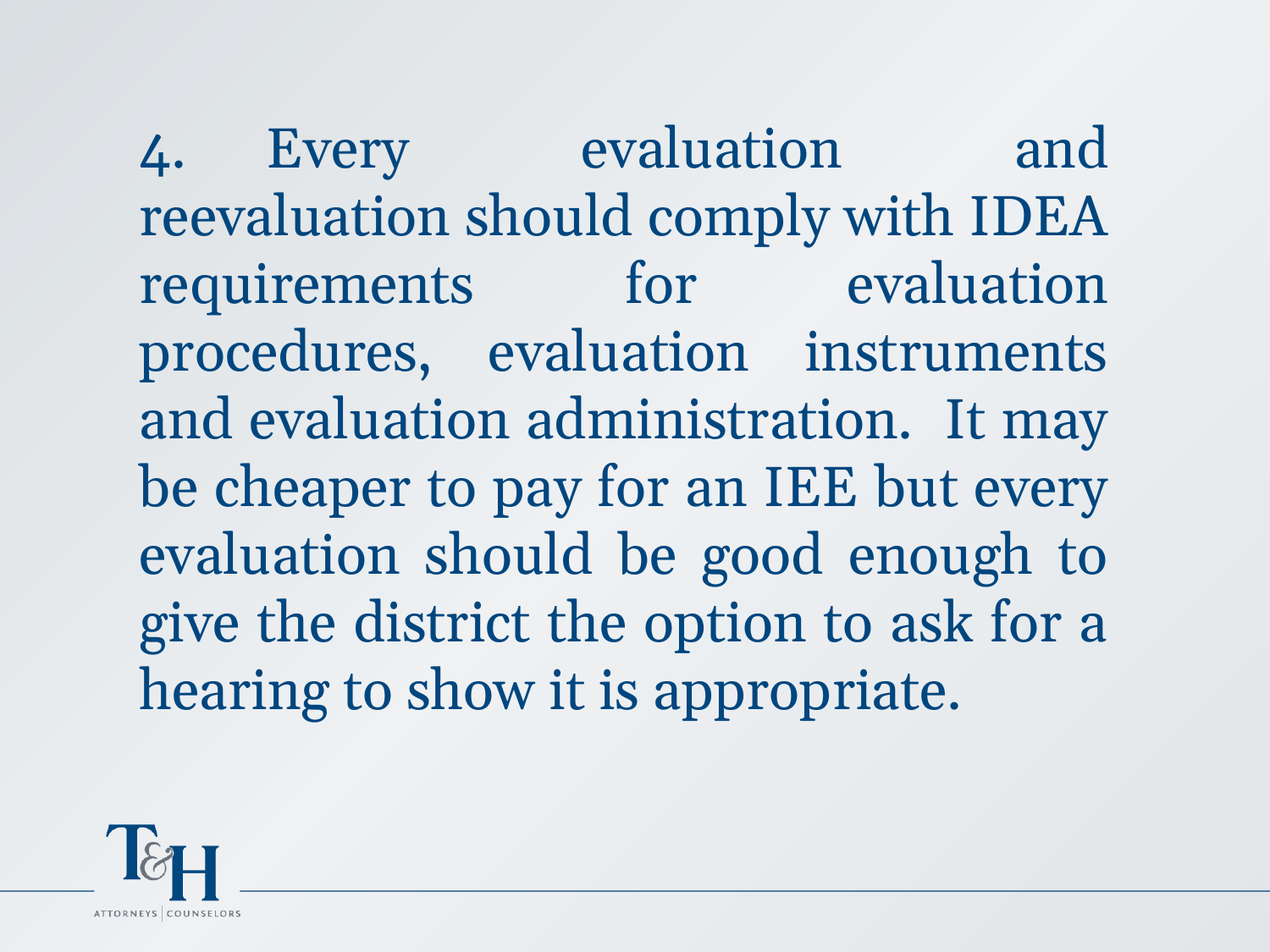

4.	Every evaluation and reevaluation should comply with IDEA requirements for evaluation procedures, evaluation instruments and evaluation administration.  It may be cheaper to pay for an IEE but every evaluation should be good enough to give the district the option to ask for a hearing to show it is appropriate.